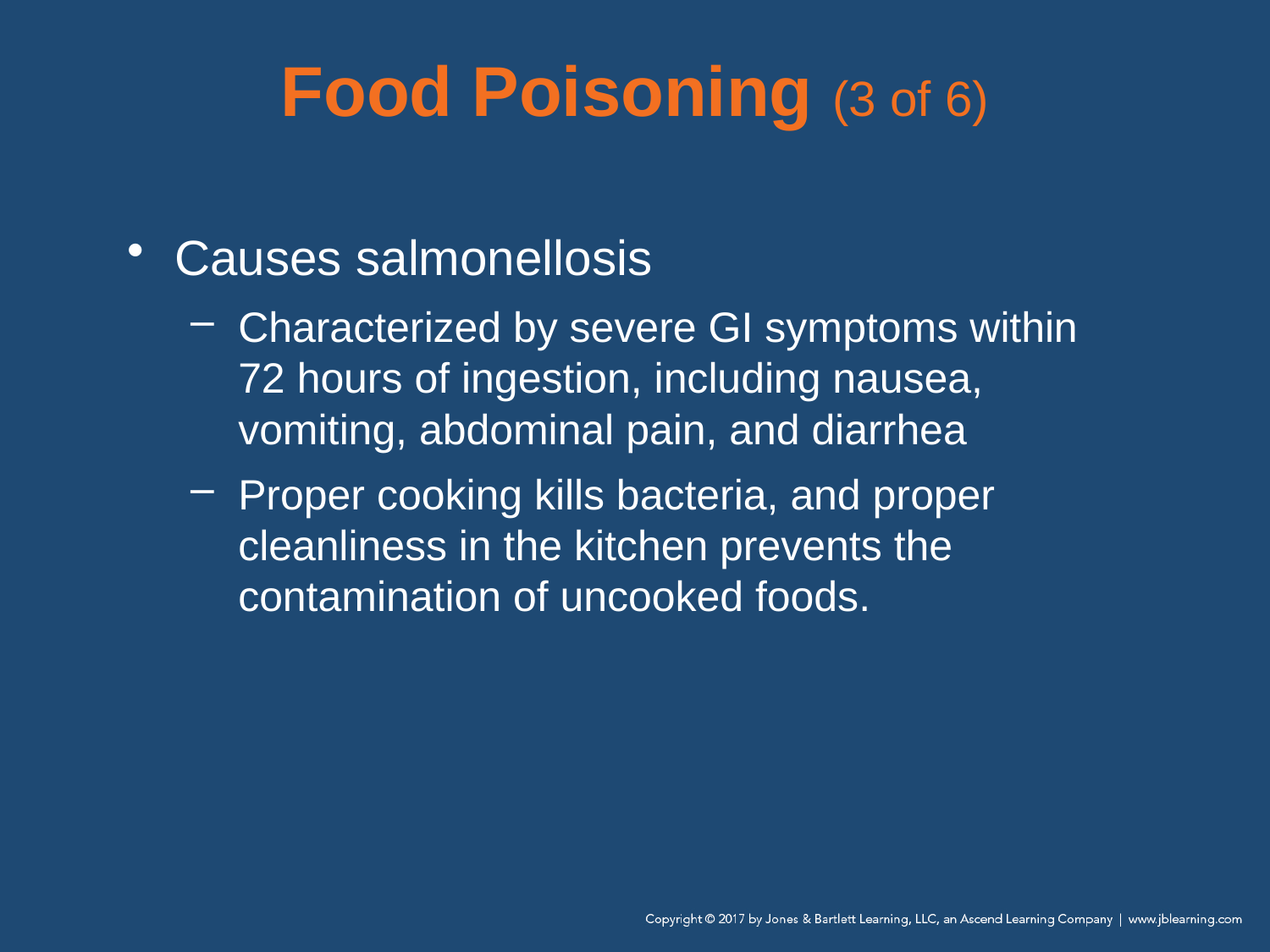

# Food Poisoning (3 of 6)
Causes salmonellosis
Characterized by severe GI symptoms within
72 hours of ingestion, including nausea, vomiting, abdominal pain, and diarrhea
Proper cooking kills bacteria, and proper cleanliness in the kitchen prevents the contamination of uncooked foods.